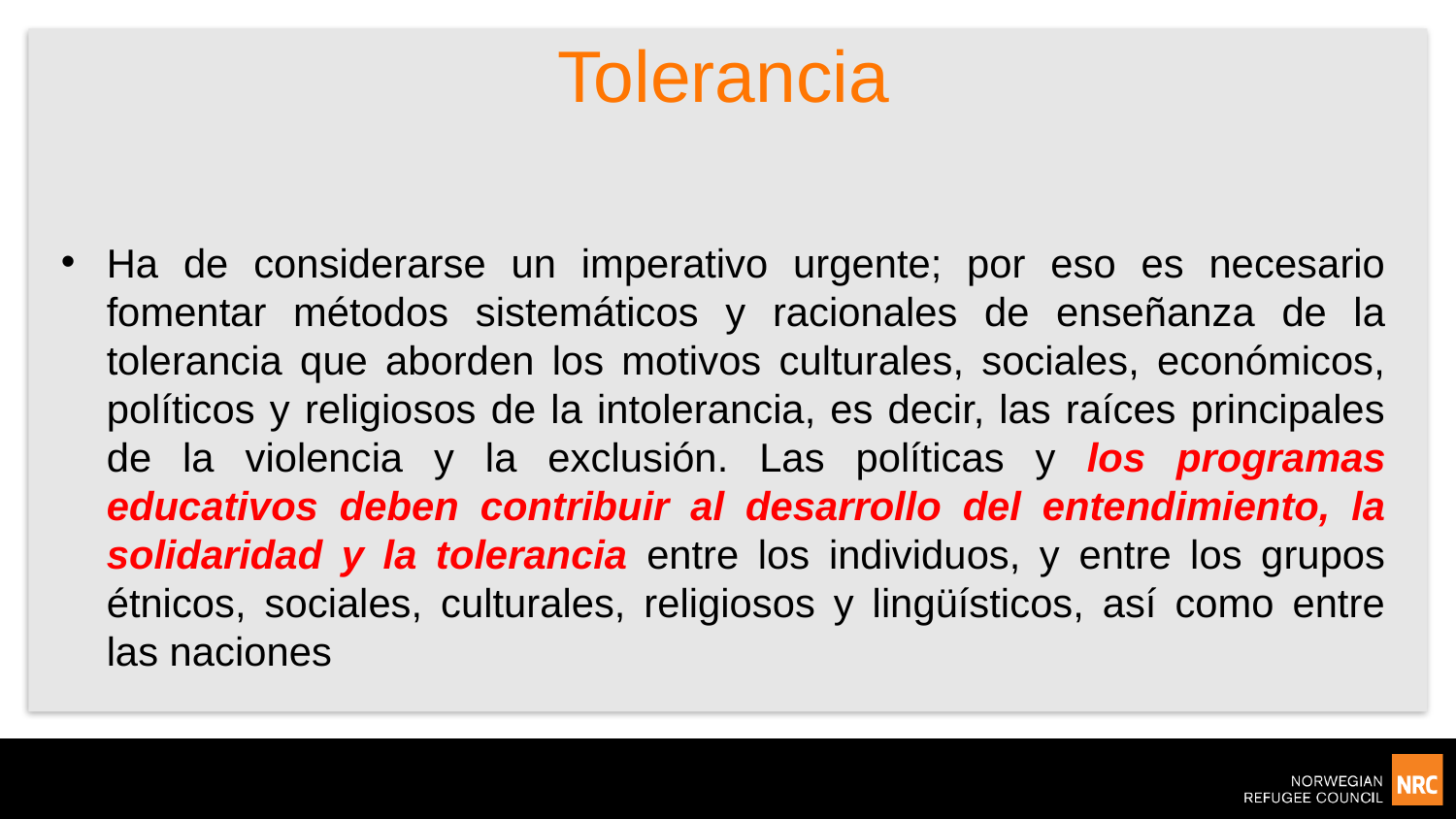

# Tolerancia
Ha de considerarse un imperativo urgente; por eso es necesario fomentar métodos sistemáticos y racionales de enseñanza de la tolerancia que aborden los motivos culturales, sociales, económicos, políticos y religiosos de la intolerancia, es decir, las raíces principales de la violencia y la exclusión. Las políticas y los programas educativos deben contribuir al desarrollo del entendimiento, la solidaridad y la tolerancia entre los individuos, y entre los grupos étnicos, sociales, culturales, religiosos y lingüísticos, así como entre las naciones